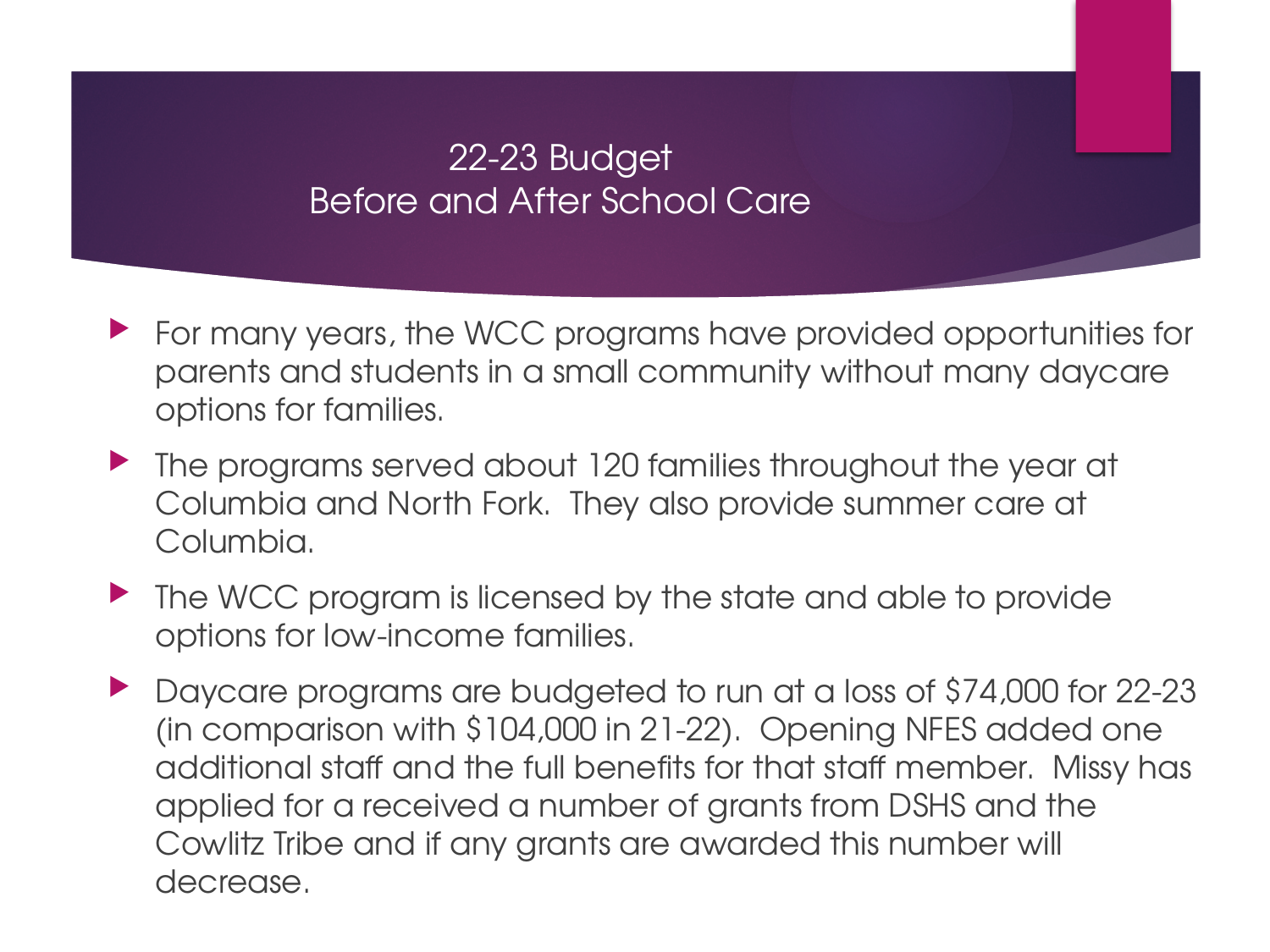

# 22-23 Budget Before and After School Care
For many years, the WCC programs have provided opportunities for parents and students in a small community without many daycare options for families.
The programs served about 120 families throughout the year at Columbia and North Fork.  They also provide summer care at Columbia.
The WCC program is licensed by the state and able to provide options for low-income families.
Daycare programs are budgeted to run at a loss of $74,000 for 22-23 (in comparison with $104,000 in 21-22).  Opening NFES added one additional staff and the full benefits for that staff member.  Missy has applied for a received a number of grants from DSHS and the Cowlitz Tribe and if any grants are awarded this number will decrease.